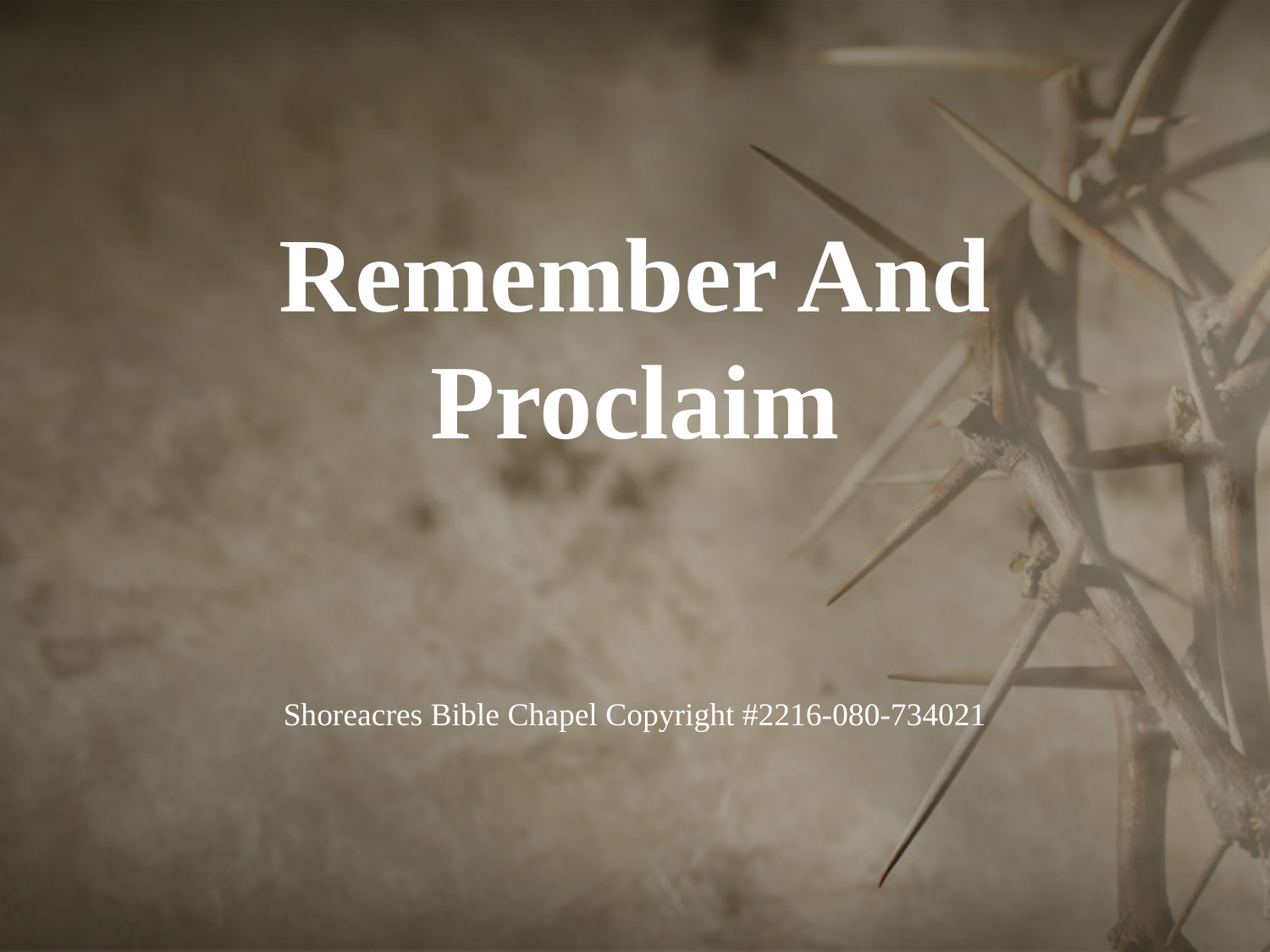

# Remember And Proclaim
Shoreacres Bible Chapel Copyright #2216-080-734021